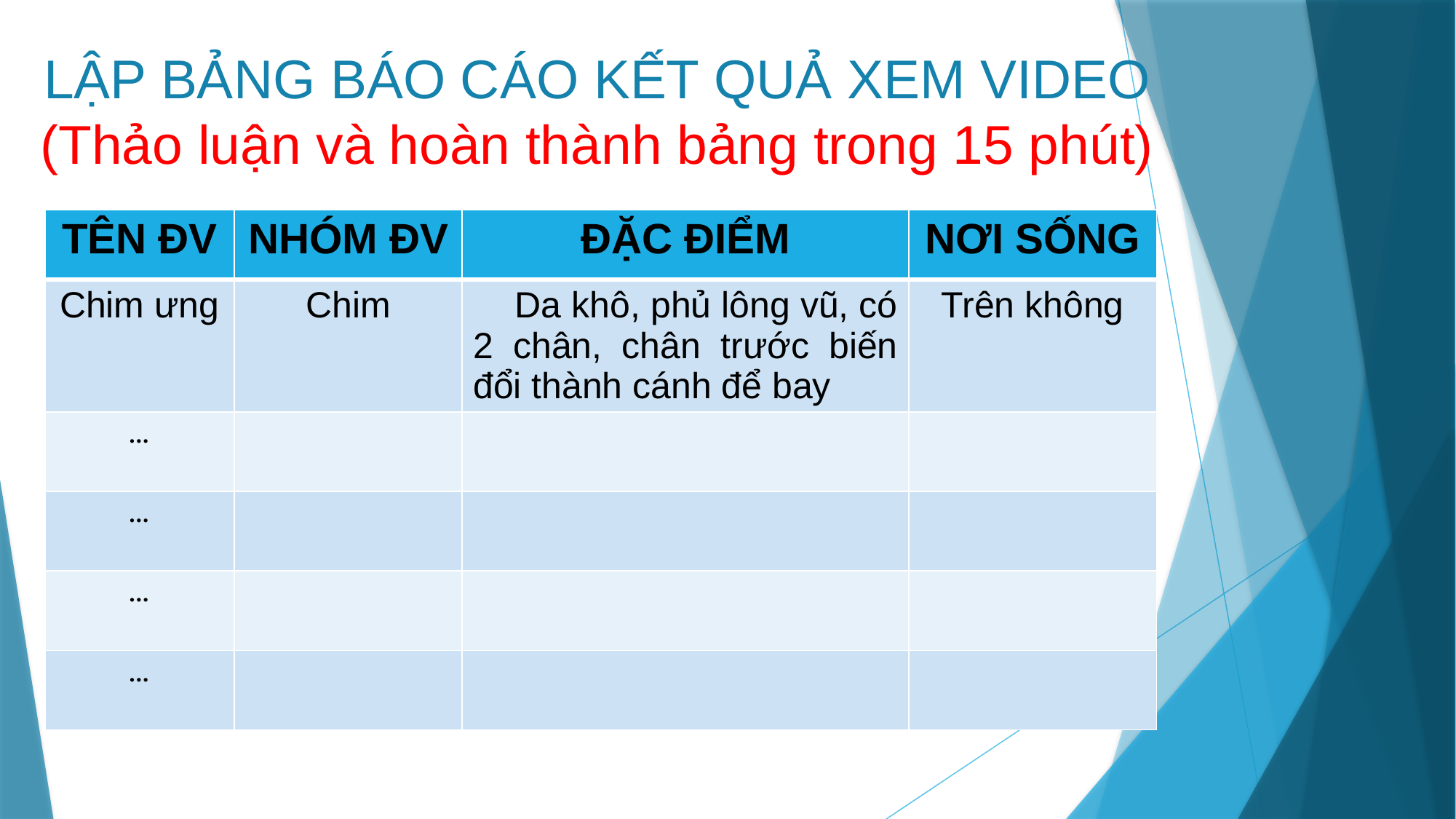

# LẬP BẢNG BÁO CÁO KẾT QUẢ XEM VIDEO (Thảo luận và hoàn thành bảng trong 15 phút)
| TÊN ĐV | NHÓM ĐV | ĐẶC ĐIỂM | NƠI SỐNG |
| --- | --- | --- | --- |
| Chim ưng | Chim | Da khô, phủ lông vũ, có 2 chân, chân trước biến đổi thành cánh để bay | Trên không |
| … |  |  |  |
| … |  |  |  |
| … |  |  |  |
| … |  |  |  |